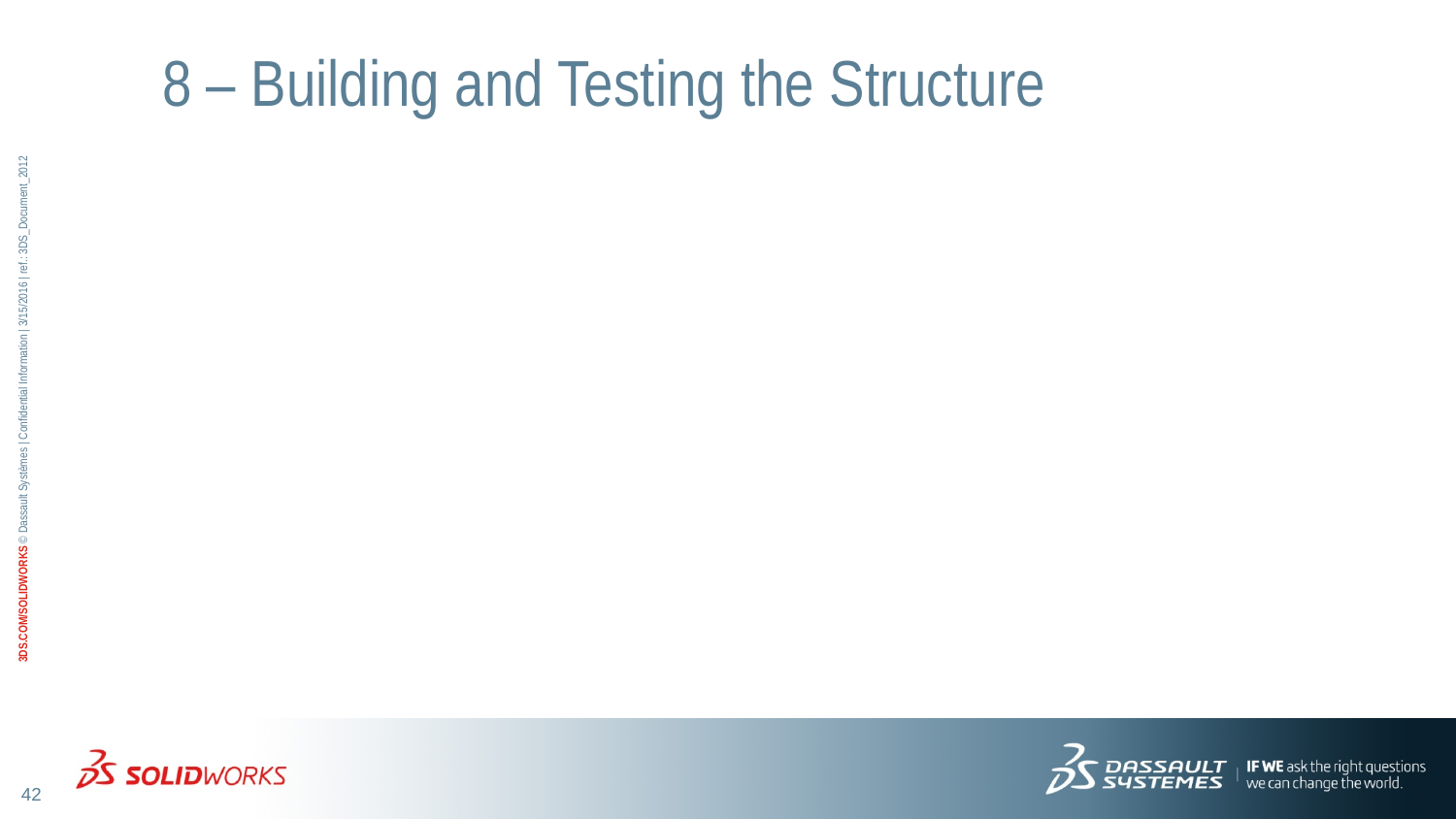

# 8 – Building and Testing the Structure